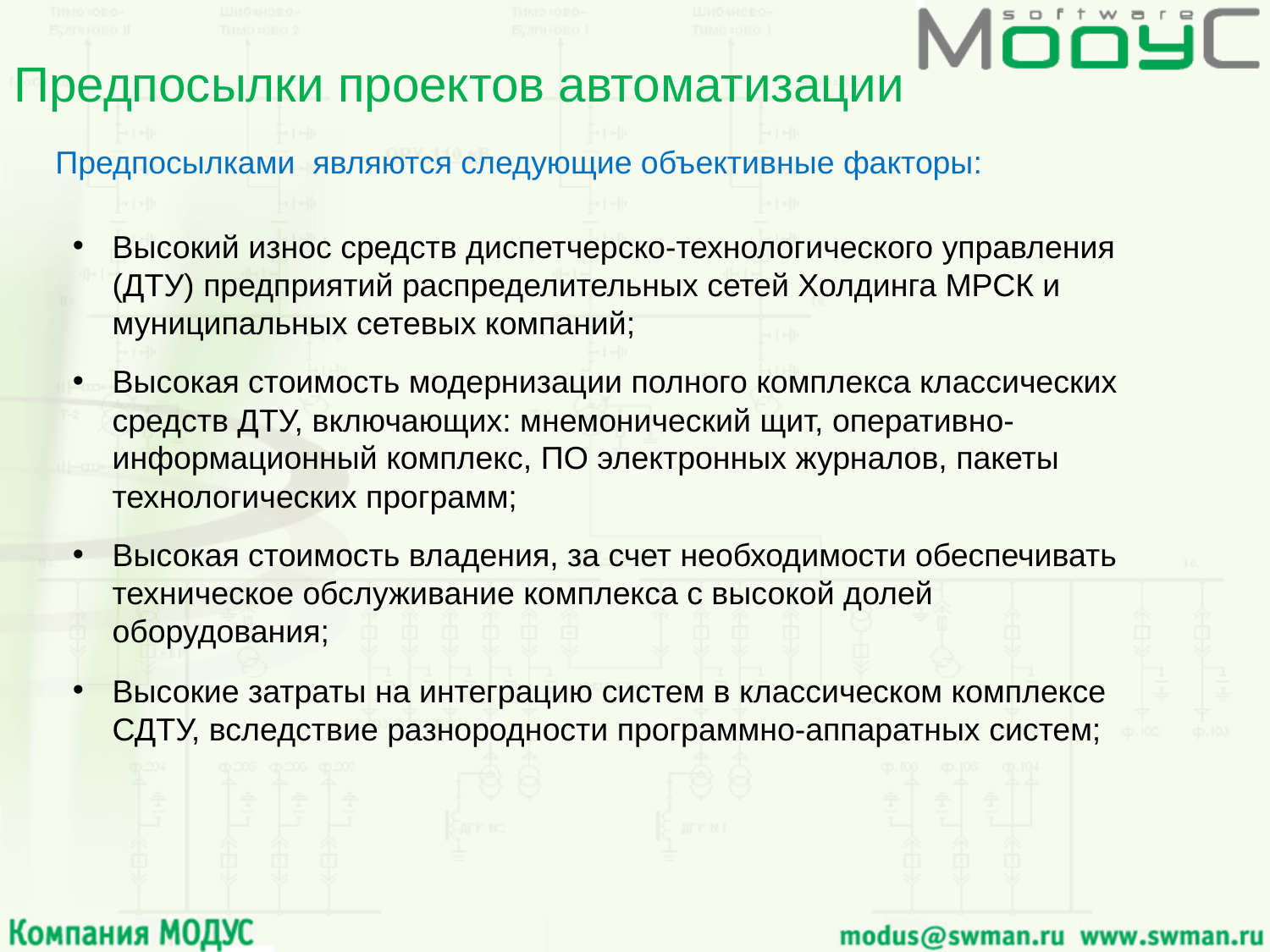

# Предпосылки проектов автоматизации
 Предпосылками  являются следующие объективные факторы:

Высокий износ средств диспетчерско-технологического управления (ДТУ) предприятий распределительных сетей Холдинга МРСК и муниципальных сетевых компаний;
Высокая стоимость модернизации полного комплекса классических средств ДТУ, включающих: мнемонический щит, оперативно-информационный комплекс, ПО электронных журналов, пакеты технологических программ;
Высокая стоимость владения, за счет необходимости обеспечивать техническое обслуживание комплекса с высокой долей оборудования;
Высокие затраты на интеграцию систем в классическом комплексе СДТУ, вследствие разнородности программно-аппаратных систем;